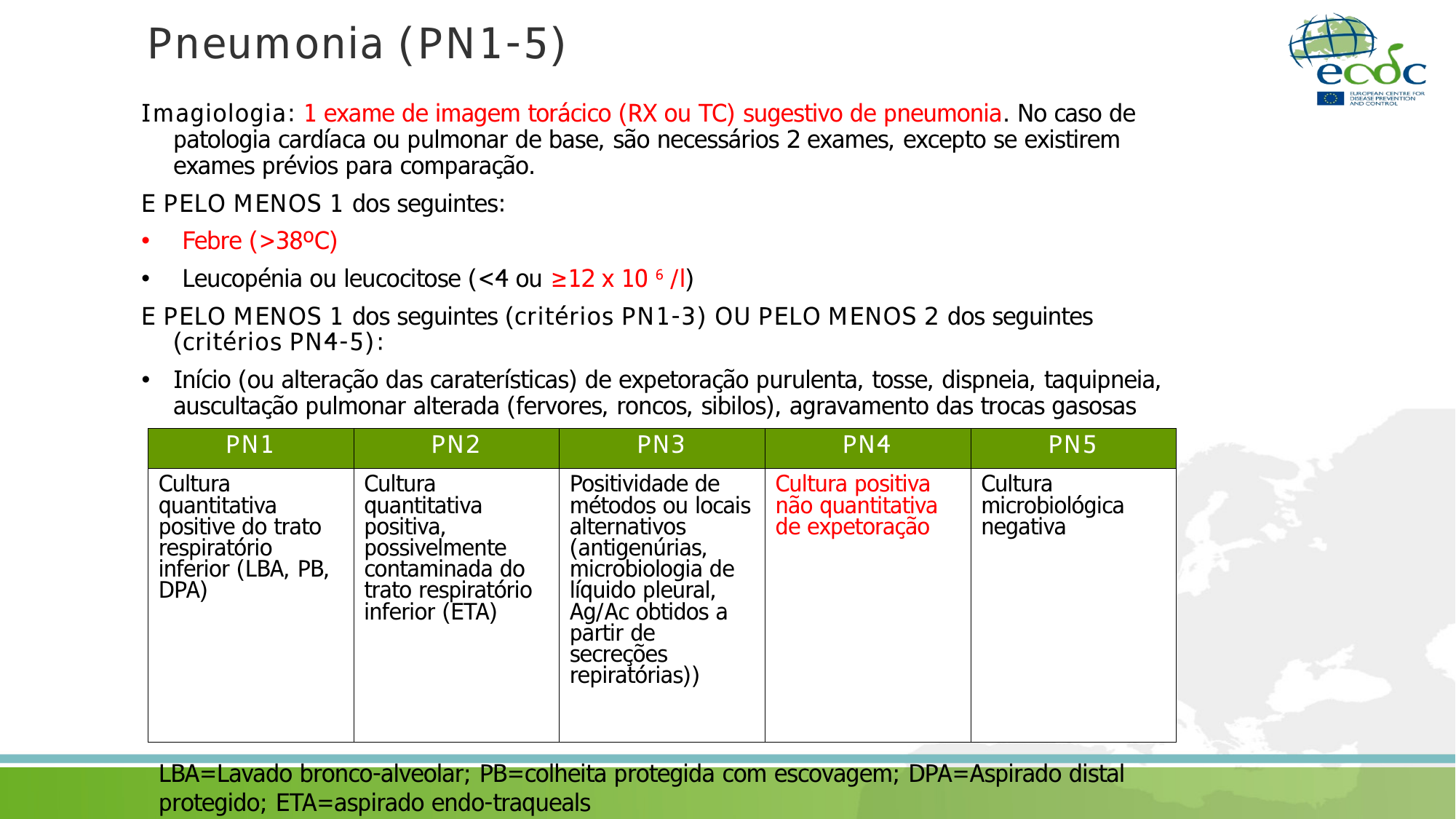

Pneumonia (PN1-5)
Imagiologia: 1 exame de imagem torácico (RX ou TC) sugestivo de pneumonia. No caso de patologia cardíaca ou pulmonar de base, são necessários 2 exames, excepto se existirem exames prévios para comparação.
E PELO MENOS 1 dos seguintes:
Febre (>38ºC)
Leucopénia ou leucocitose (<4 ou ≥12 x 10 6 /l)
E PELO MENOS 1 dos seguintes (critérios PN1-3) OU PELO MENOS 2 dos seguintes (critérios PN4-5):
Início (ou alteração das caraterísticas) de expetoração purulenta, tosse, dispneia, taquipneia, auscultação pulmonar alterada (fervores, roncos, sibilos), agravamento das trocas gasosas
| PN1 | PN2 | PN3 | PN4 | PN5 |
| --- | --- | --- | --- | --- |
| Cultura quantitativa positive do trato respiratório inferior (LBA, PB, DPA) | Cultura quantitativa positiva, possivelmente contaminada do trato respiratório inferior (ETA) | Positividade de métodos ou locais alternativos (antigenúrias, microbiologia de líquido pleural, Ag/Ac obtidos a partir de secreções repiratórias)) | Cultura positiva não quantitativa de expetoração | Cultura microbiológica negativa |
LBA=Lavado bronco-alveolar; PB=colheita protegida com escovagem; DPA=Aspirado distal protegido; ETA=aspirado endo-traqueals